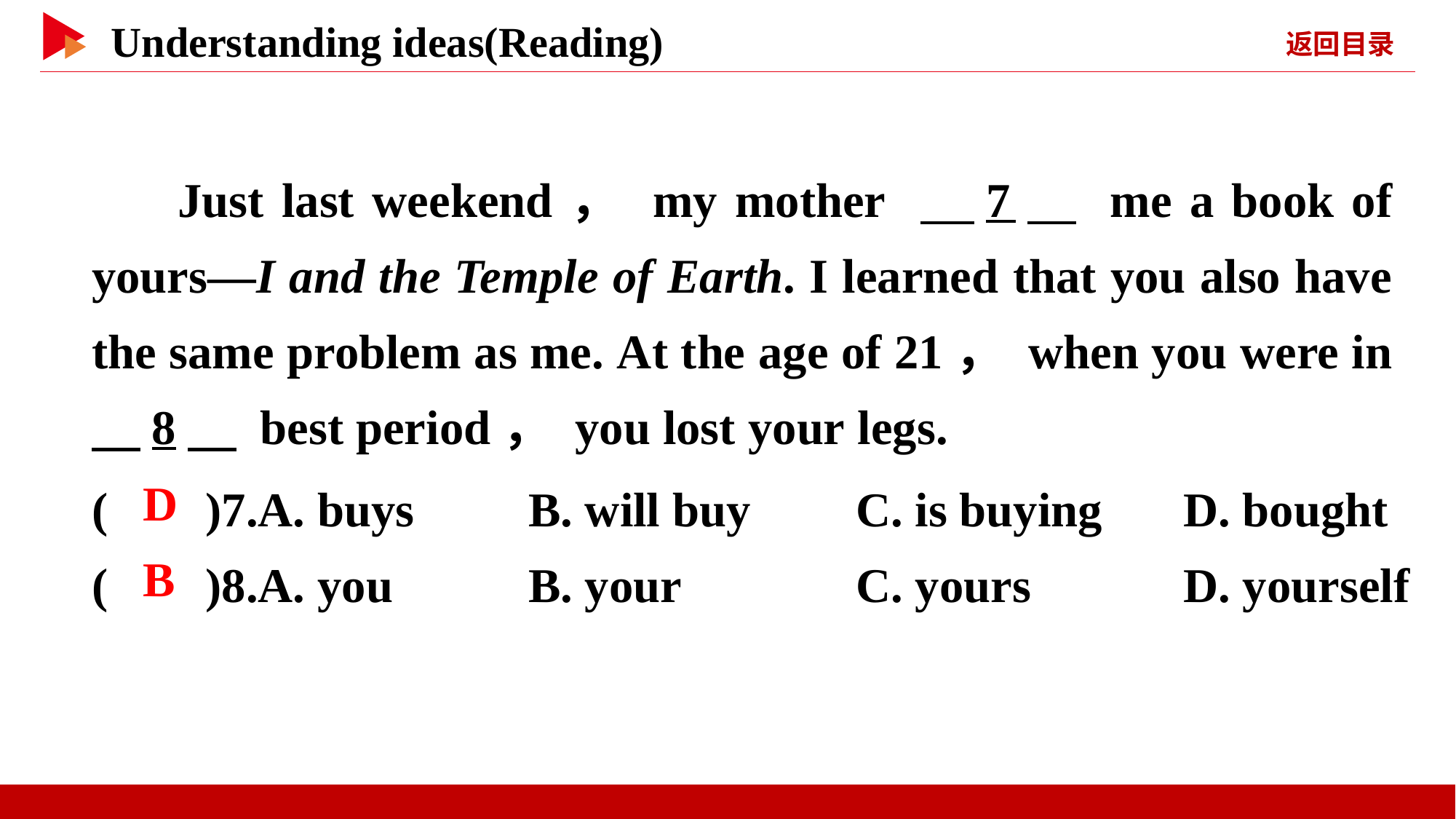

Just last weekend， my mother 　7　 me a book of yours—I and the Temple of Earth. I learned that you also have the same problem as me. At the age of 21， when you were in 　8　 best period， you lost your legs.
(        )7.A. buys		B. will buy	C. is buying	D. bought
(        )8.A. you		B. your		C. yours		D. yourself
   D
   B